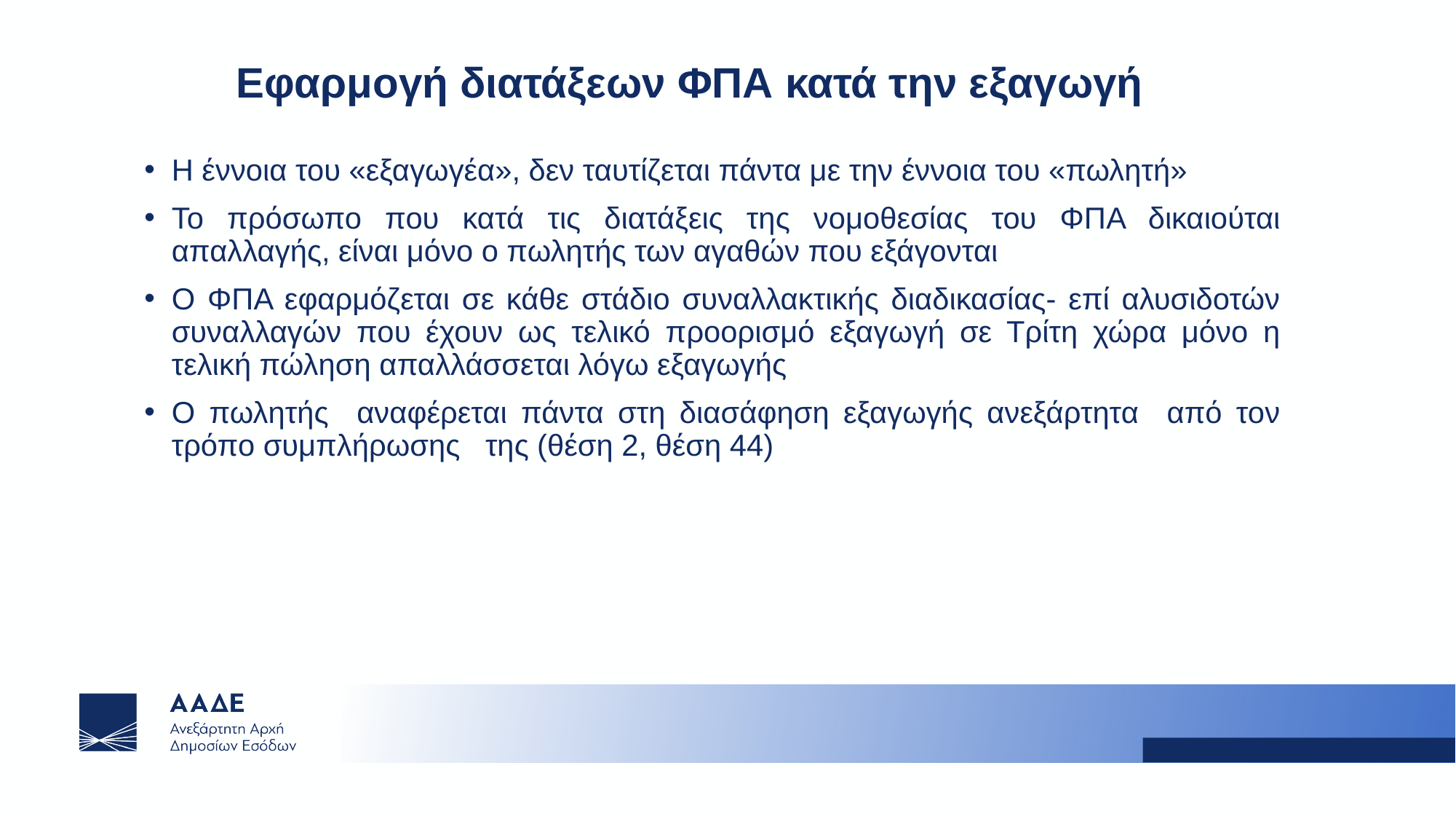

# Εφαρμογή διατάξεων ΦΠΑ κατά την εξαγωγή
Η έννοια του «εξαγωγέα», δεν ταυτίζεται πάντα με την έννοια του «πωλητή»
Το πρόσωπο που κατά τις διατάξεις της νομοθεσίας του ΦΠΑ δικαιούται απαλλαγής, είναι μόνο ο πωλητής των αγαθών που εξάγονται
Ο ΦΠΑ εφαρμόζεται σε κάθε στάδιο συναλλακτικής διαδικασίας- επί αλυσιδοτών συναλλαγών που έχουν ως τελικό προορισμό εξαγωγή σε Τρίτη χώρα μόνο η τελική πώληση απαλλάσσεται λόγω εξαγωγής
Ο πωλητής  αναφέρεται πάντα στη διασάφηση εξαγωγής ανεξάρτητα  από τον τρόπο συμπλήρωσης   της (θέση 2, θέση 44)